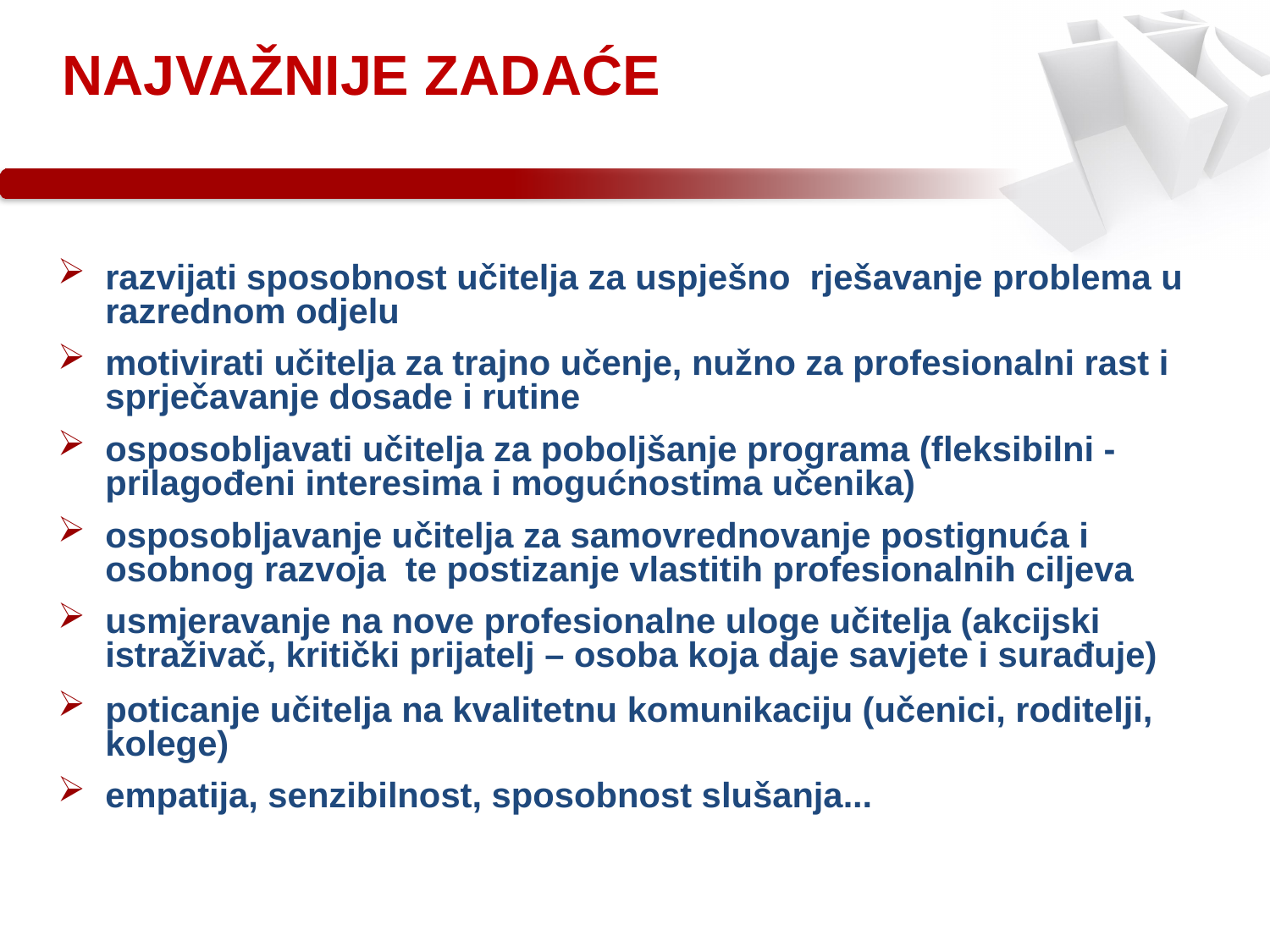

# NAJVAŽNIJE ZADAĆE
razvijati sposobnost učitelja za uspješno  rješavanje problema u razrednom odjelu

motivirati učitelja za trajno učenje, nužno za profesionalni rast i sprječavanje dosade i rutine

osposobljavati učitelja za poboljšanje programa (fleksibilni -prilagođeni interesima i mogućnostima učenika)

osposobljavanje učitelja za samovrednovanje postignuća i osobnog razvoja  te postizanje vlastitih profesionalnih ciljeva

usmjeravanje na nove profesionalne uloge učitelja (akcijski istraživač, kritički prijatelj – osoba koja daje savjete i surađuje)

poticanje učitelja na kvalitetnu komunikaciju (učenici, roditelji, kolege)

empatija, senzibilnost, sposobnost slušanja...